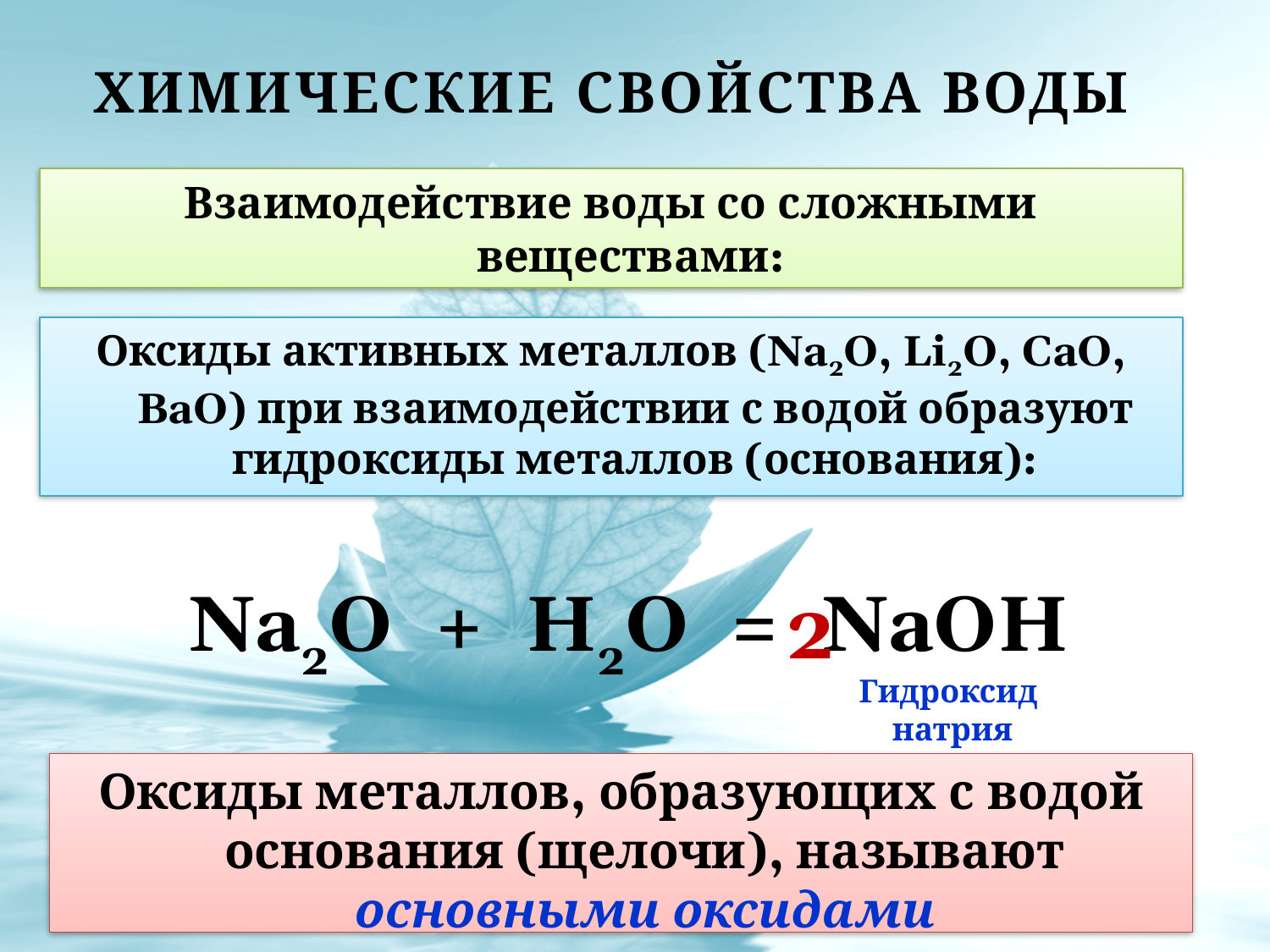

# Химические свойства воды
Взаимодействие воды со сложными веществами:
Оксиды активных металлов (Na2O, Li2O, CaO, BaO) при взаимодействии с водой образуют гидроксиды металлов (основания):
Na2O  +  H2O  =  NaOH
2
Гидроксид
натрия
Оксиды металлов, образующих с водой основания (щелочи), называют основными оксидами